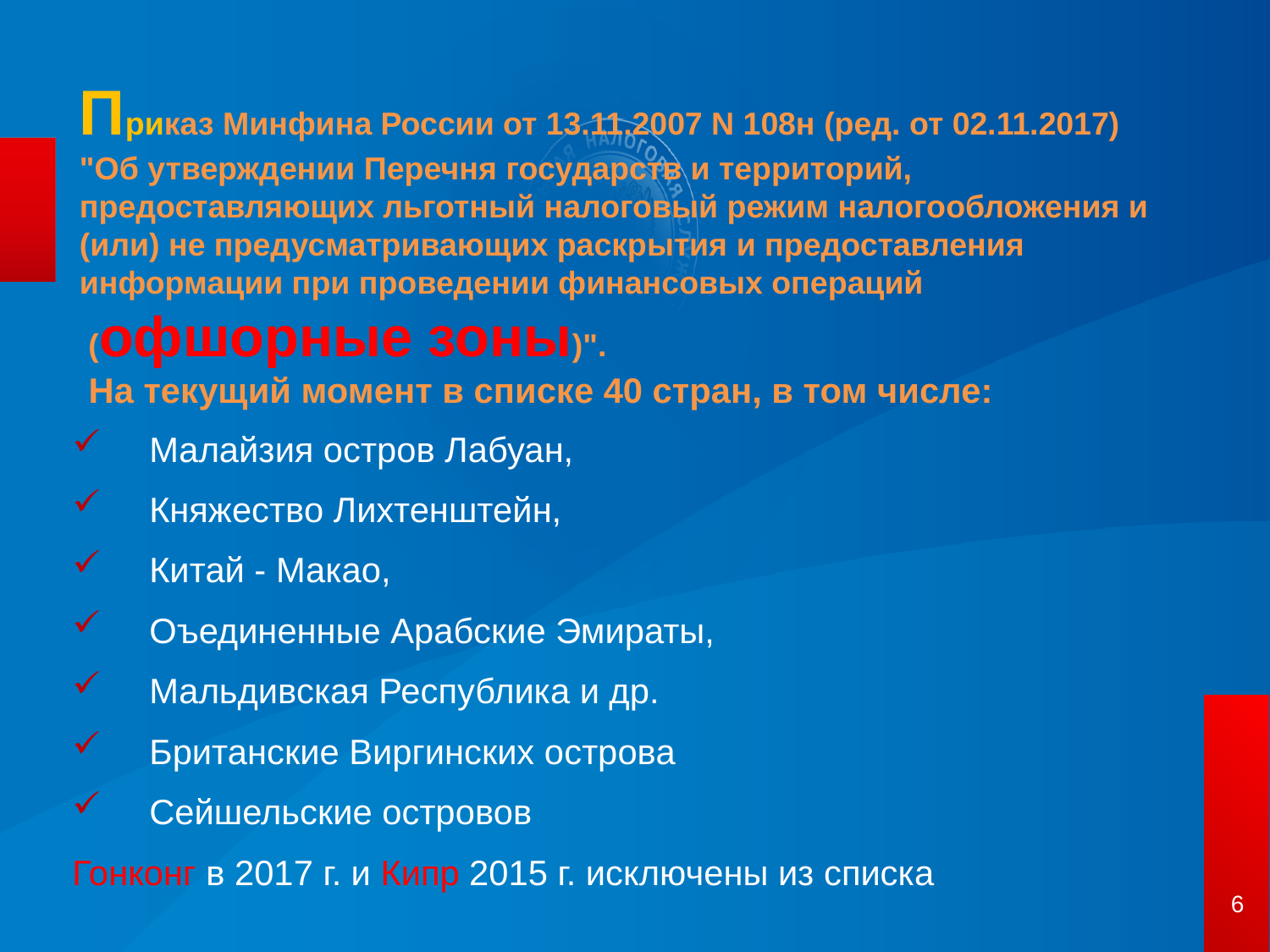

# Приказ Минфина России от 13.11.2007 N 108н (ред. от 02.11.2017) "Об утверждении Перечня государств и территорий, предоставляющих льготный налоговый режим налогообложения и (или) не предусматривающих раскрытия и предоставления информации при проведении финансовых операций (офшорные зоны)". На текущий момент в списке 40 стран, в том числе:
Малайзия остров Лабуан,
Княжество Лихтенштейн,
Китай - Макао,
Оъединенные Арабские Эмираты,
Мальдивская Республика и др.
Британские Виргинских острова
Сейшельские островов
Гонконг в 2017 г. и Кипр 2015 г. исключены из списка
6